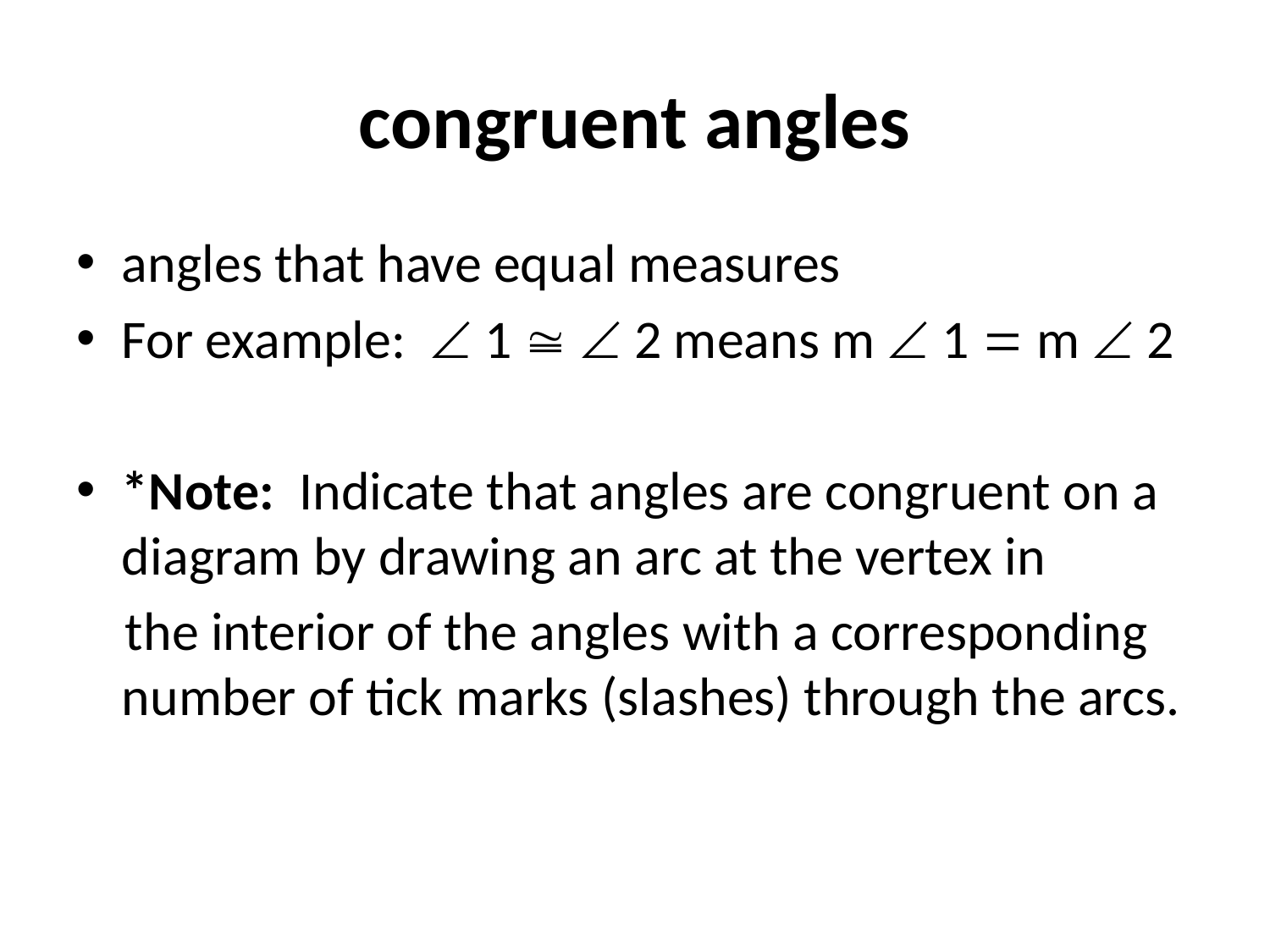

# congruent angles
angles that have equal measures
For example:  ∠ 1 ≅ ∠ 2 means m ∠ 1 = m ∠ 2

*Note:  Indicate that angles are congruent on a diagram by drawing an arc at the vertex in
    the interior of the angles with a corresponding number of tick marks (slashes) through the arcs.